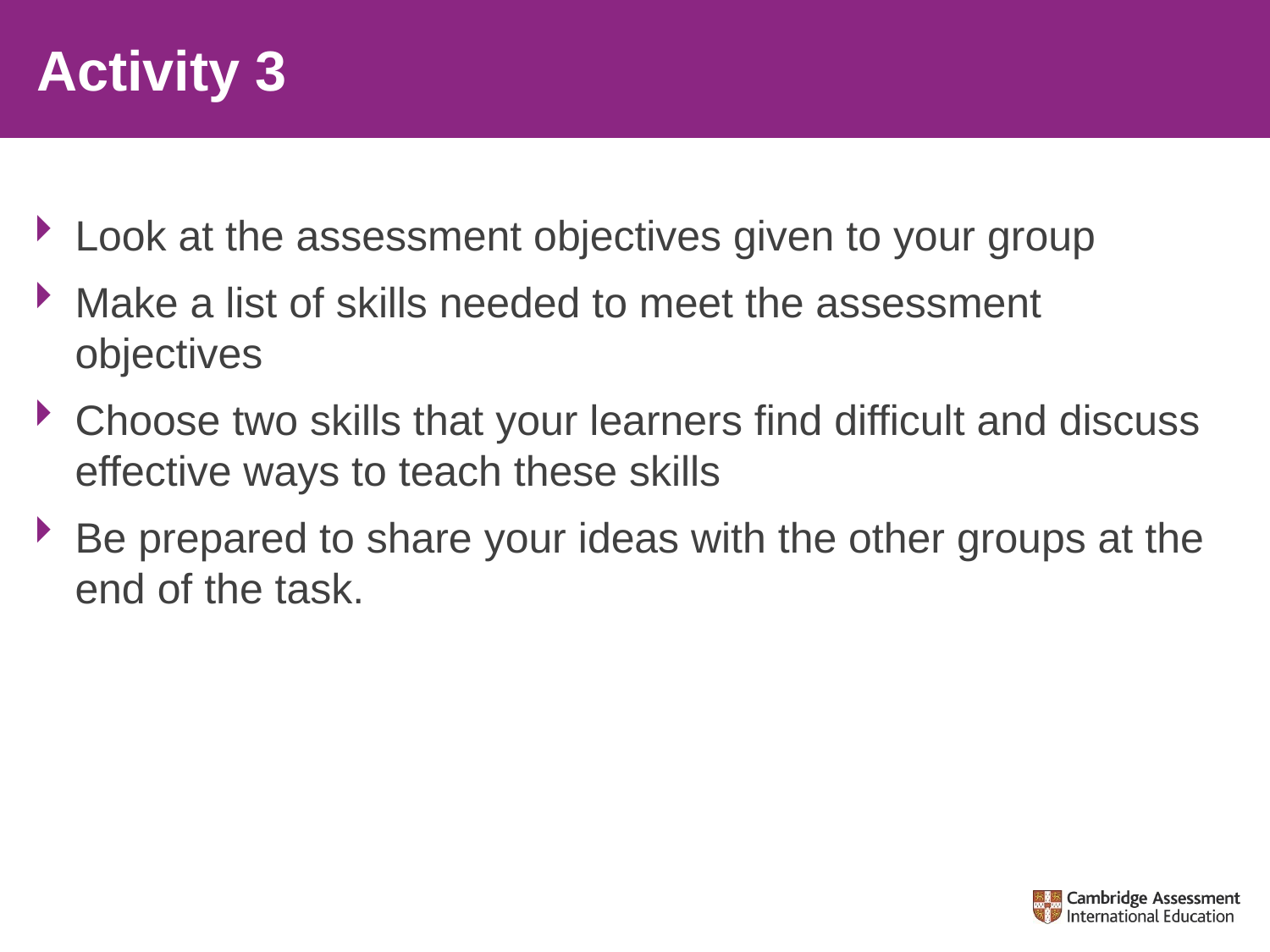

# Activity 3
Look at the assessment objectives given to your group
Make a list of skills needed to meet the assessment objectives
Choose two skills that your learners find difficult and discuss effective ways to teach these skills
Be prepared to share your ideas with the other groups at the end of the task.